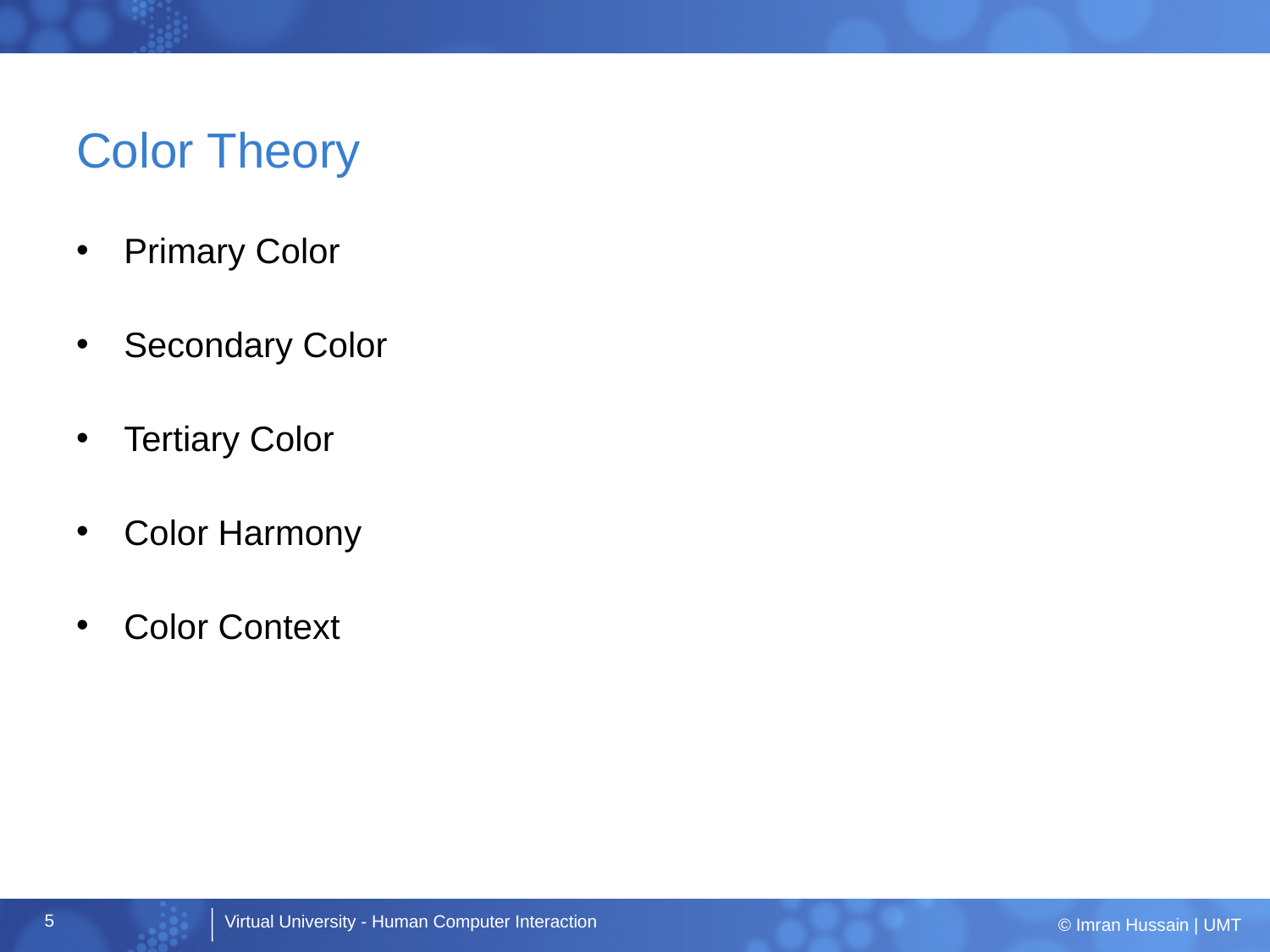

# Color Theory

Primary Color

Secondary Color

Tertiary Color

Color Harmony

Color Context